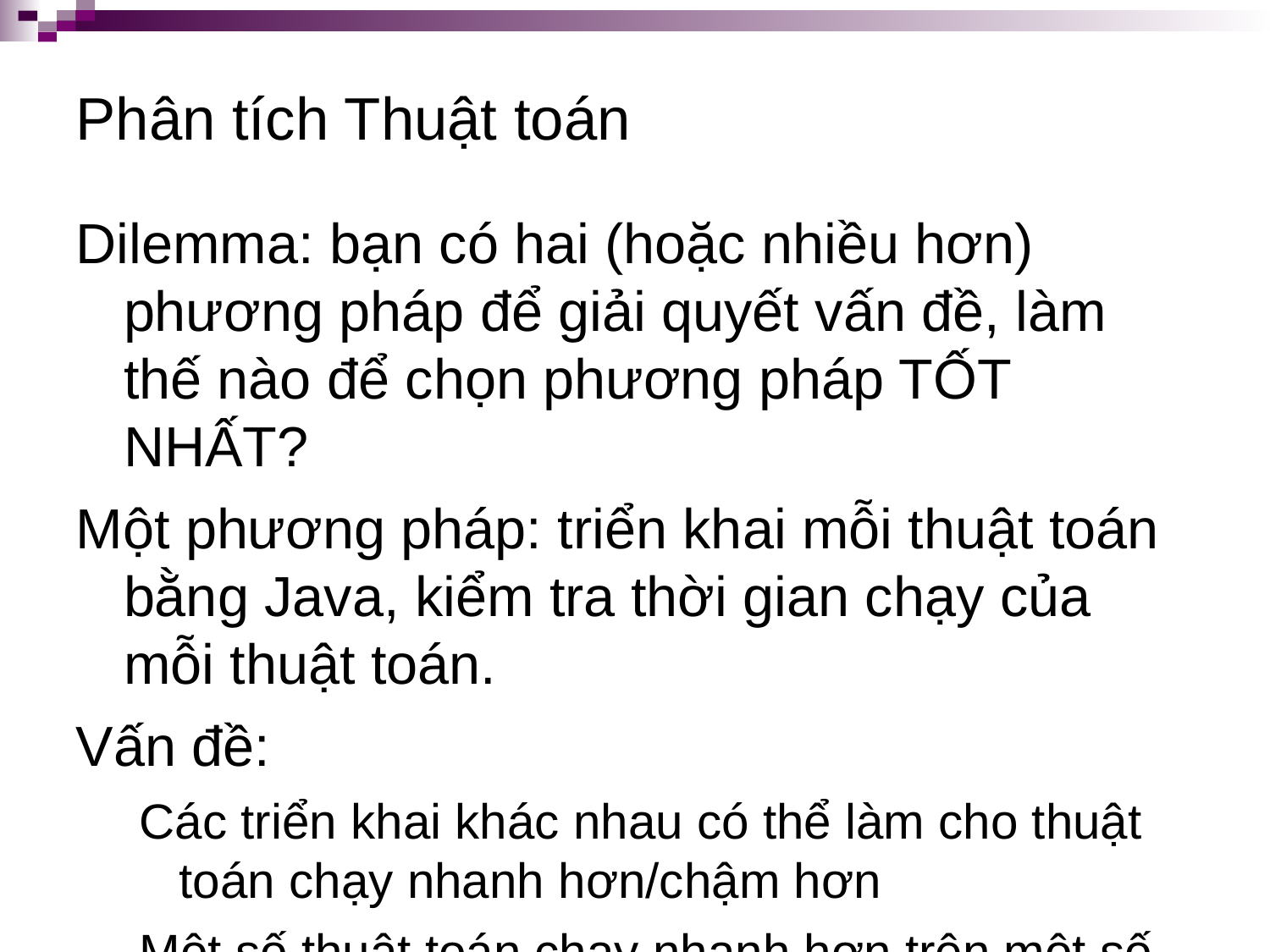

# Phân tích Thuật toán
Dilemma: bạn có hai (hoặc nhiều hơn) phương pháp để giải quyết vấn đề, làm thế nào để chọn phương pháp TỐT NHẤT?
Một phương pháp: triển khai mỗi thuật toán bằng Java, kiểm tra thời gian chạy của mỗi thuật toán.
Vấn đề:
Các triển khai khác nhau có thể làm cho thuật toán chạy nhanh hơn/chậm hơn
Một số thuật toán chạy nhanh hơn trên một số máy tính
Thuật toán có thể hoạt động khác nhau tùy thuộc vào dữ liệu (ví dụ: sắp xếp thường phụ thuộc vào cái gì đang được sắp xếp)